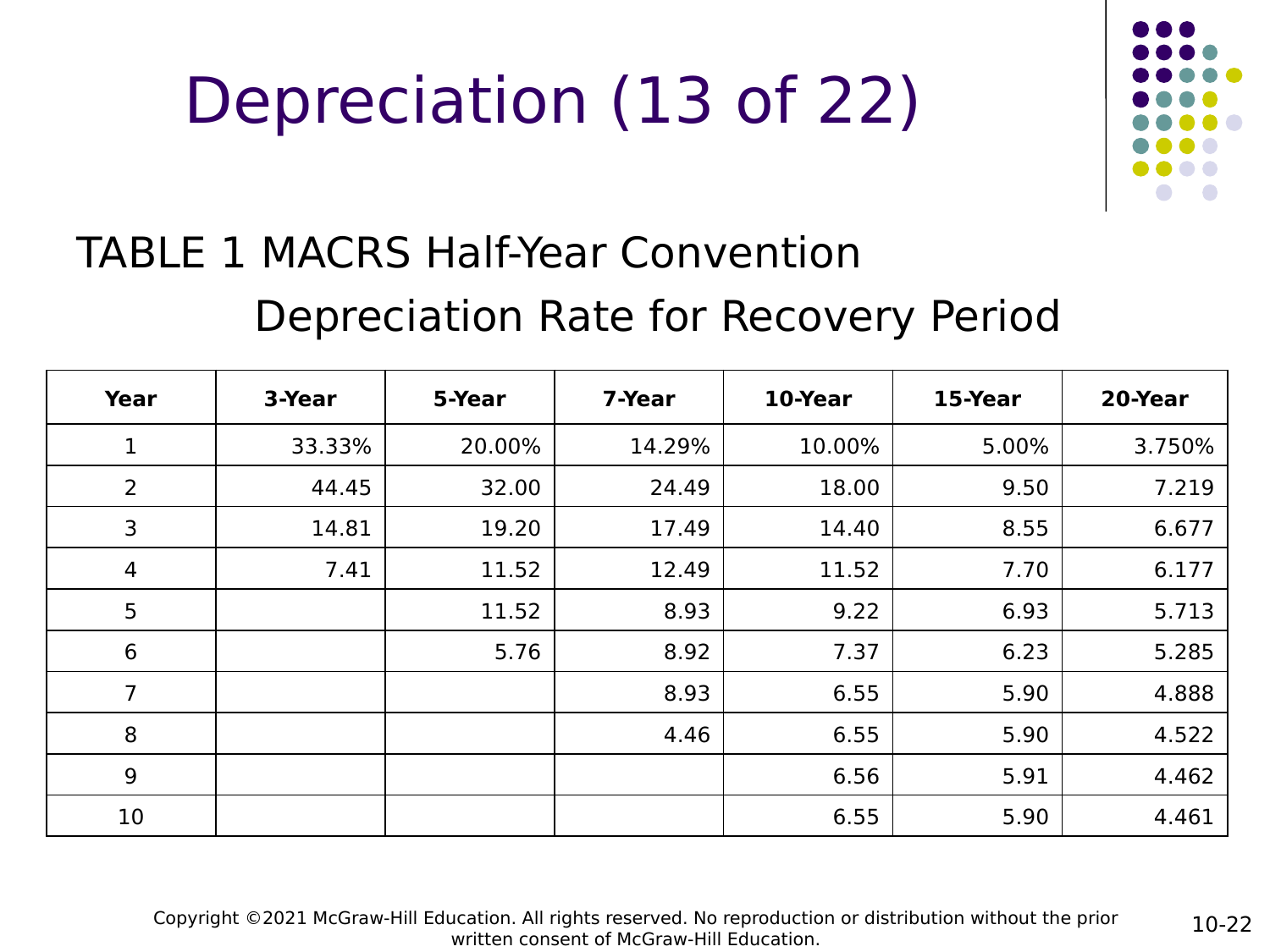

# Depreciation (13 of 22)
TABLE 1 MACRS Half-Year Convention
Depreciation Rate for Recovery Period
| Year | 3-Year | 5-Year | 7-Year | 10-Year | 15-Year | 20-Year |
| --- | --- | --- | --- | --- | --- | --- |
| 1 | 33.33% | 20.00% | 14.29% | 10.00% | 5.00% | 3.750% |
| 2 | 44.45 | 32.00 | 24.49 | 18.00 | 9.50 | 7.219 |
| 3 | 14.81 | 19.20 | 17.49 | 14.40 | 8.55 | 6.677 |
| 4 | 7.41 | 11.52 | 12.49 | 11.52 | 7.70 | 6.177 |
| 5 |  | 11.52 | 8.93 | 9.22 | 6.93 | 5.713 |
| 6 |  | 5.76 | 8.92 | 7.37 | 6.23 | 5.285 |
| 7 |  |  | 8.93 | 6.55 | 5.90 | 4.888 |
| 8 |  |  | 4.46 | 6.55 | 5.90 | 4.522 |
| 9 |  |  |  | 6.56 | 5.91 | 4.462 |
| 10 |  |  |  | 6.55 | 5.90 | 4.461 |
10-22